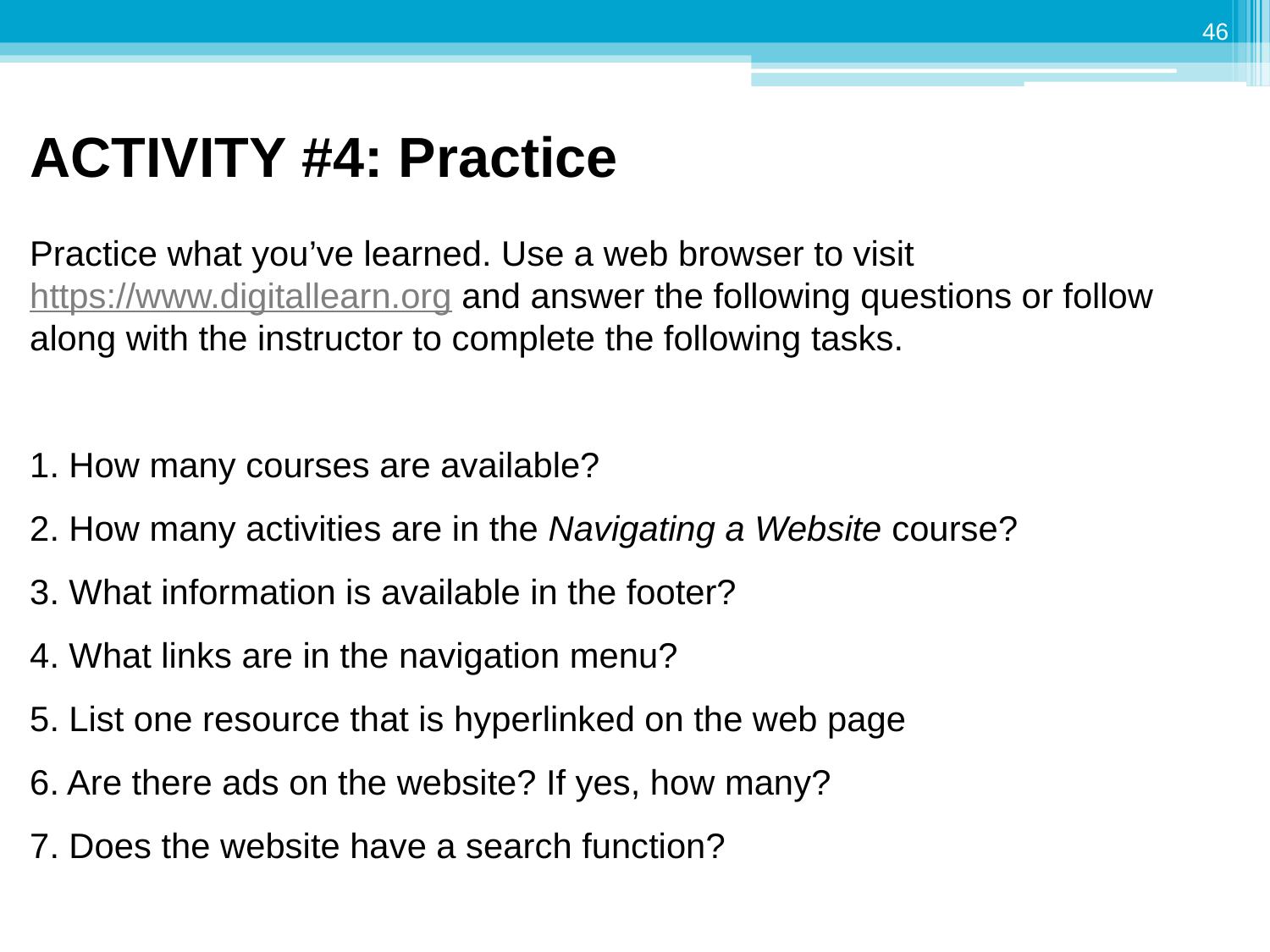

46
ACTIVITY #4: Practice

Practice what you’ve learned. Use a web browser to visit https://www.digitallearn.org and answer the following questions or follow along with the instructor to complete the following tasks.

1. How many courses are available?
2. How many activities are in the Navigating a Website course?
3. What information is available in the footer?
4. What links are in the navigation menu?
5. List one resource that is hyperlinked on the web page
6. Are there ads on the website? If yes, how many?
7. Does the website have a search function?